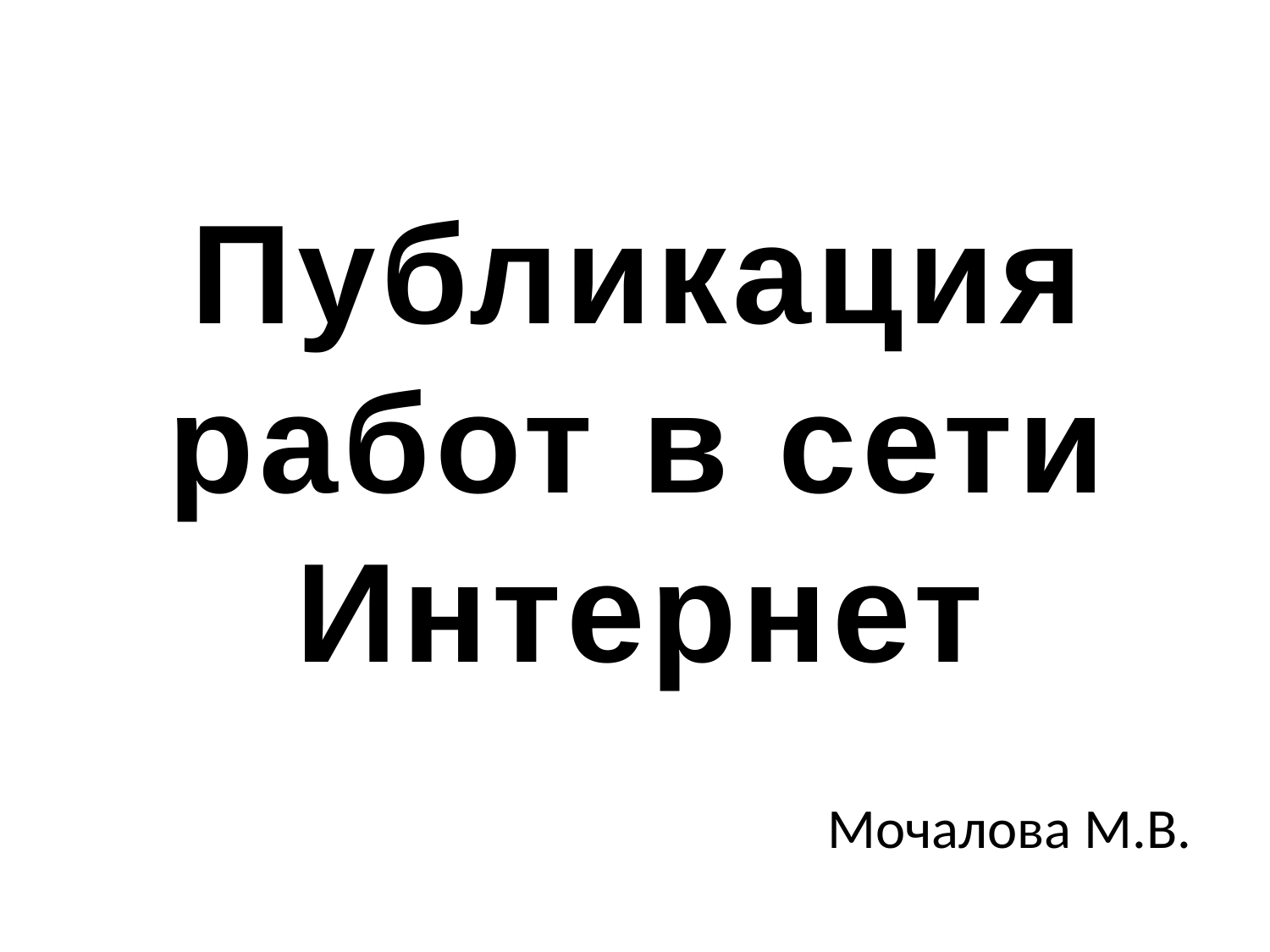

Публикация работ в сети Интернет
Мочалова М.В.